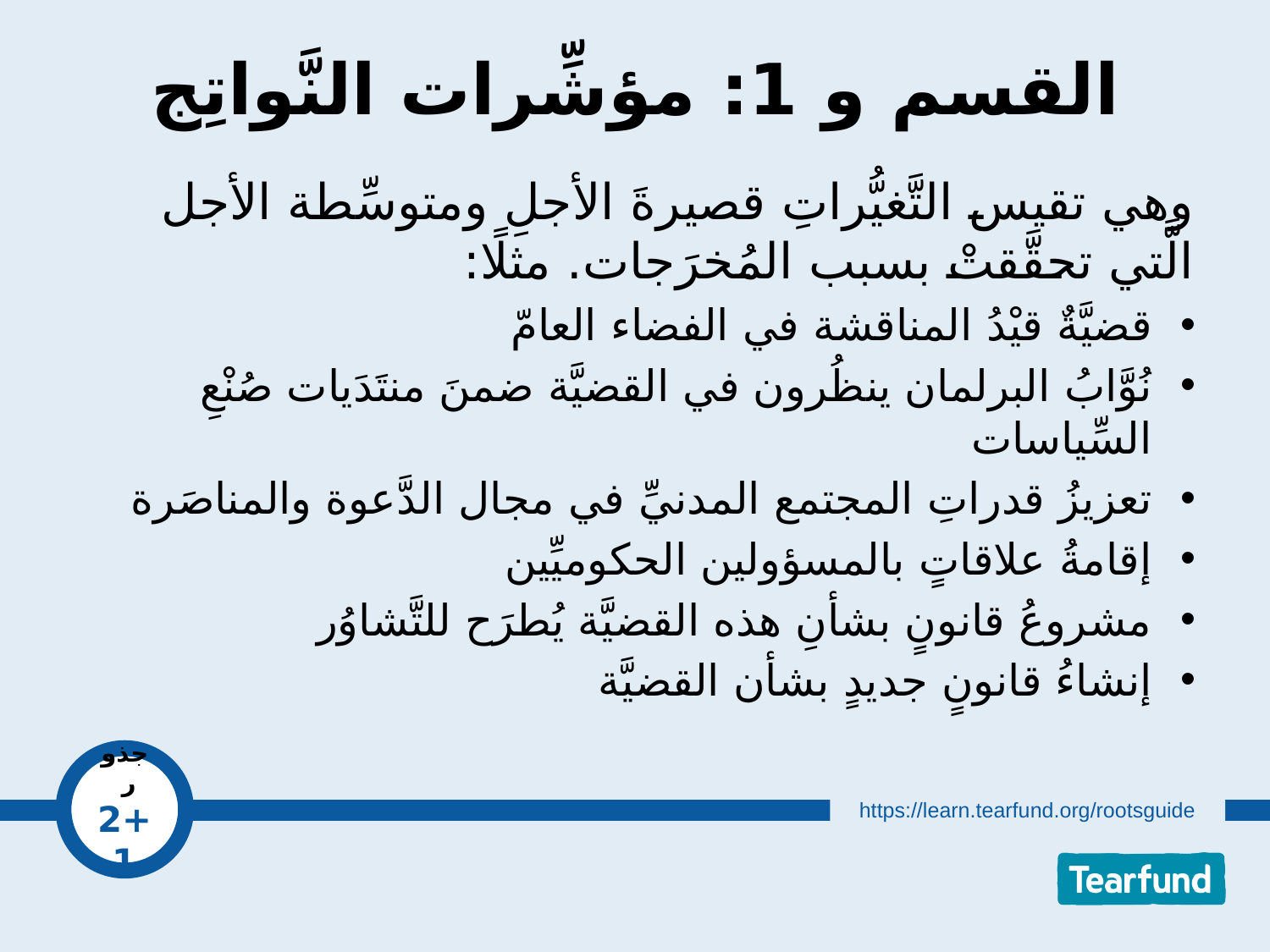

# القسم و 1: مؤشِّرات النَّواتِج
وهي تقيس التَّغيُّراتِ قصيرةَ الأجلِ ومتوسِّطة الأجل الَّتي تحقَّقتْ بسبب المُخرَجات. مثلًا:
قضيَّةٌ قيْدُ المناقشة في الفضاء العامّ
نُوَّابُ البرلمان ينظُرون في القضيَّة ضمنَ منتَدَيات صُنْعِ السِّياسات
تعزيزُ قدراتِ المجتمع المدنيِّ في مجال الدَّعوة والمناصَرة
إقامةُ علاقاتٍ بالمسؤولين الحكوميِّين
مشروعُ قانونٍ بشأنِ هذه القضيَّة يُطرَح للتَّشاوُر
إنشاءُ قانونٍ جديدٍ بشأن القضيَّة